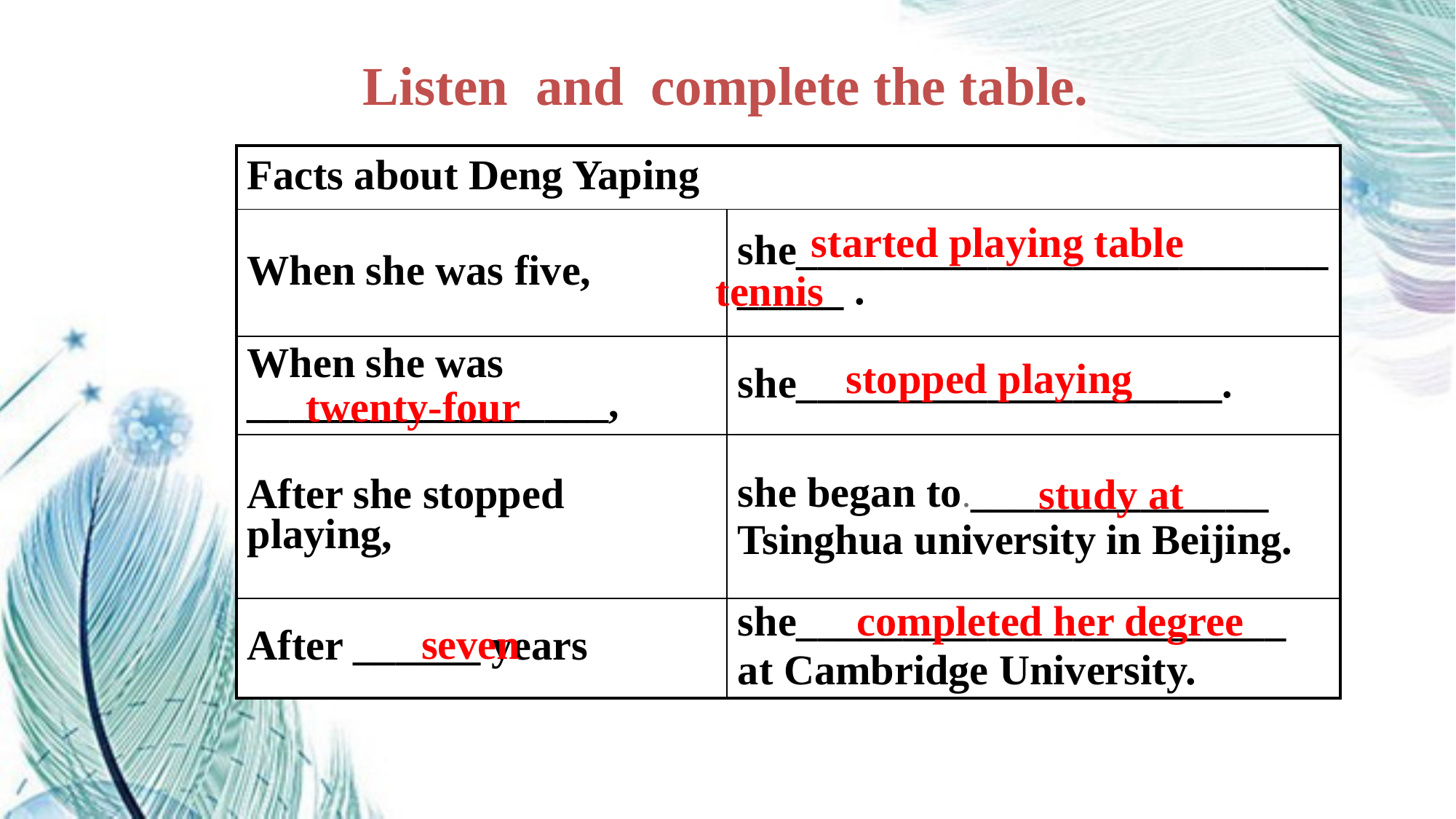

# Listen  and  complete the table.
| Facts about Deng Yaping |  |
| --- | --- |
| When she was five, | she\_\_\_\_\_\_\_\_\_\_\_\_\_\_\_\_\_\_\_\_\_\_\_\_\_\_\_\_\_\_ . |
| When she was \_\_\_\_\_\_\_\_\_\_\_\_\_\_\_\_\_, | she\_\_\_\_\_\_\_\_\_\_\_\_\_\_\_\_\_\_\_\_. |
| After she stopped playing, | she began to.\_\_\_\_\_\_\_\_\_\_\_\_\_\_ Tsinghua university in Beijing. |
| After \_\_\_\_\_\_ years | she\_\_\_\_\_\_\_\_\_\_\_\_\_\_\_\_\_\_\_\_\_\_\_ at Cambridge University. |
started playing table
tennis
stopped playing
twenty-four
study at
 completed her degree
seven